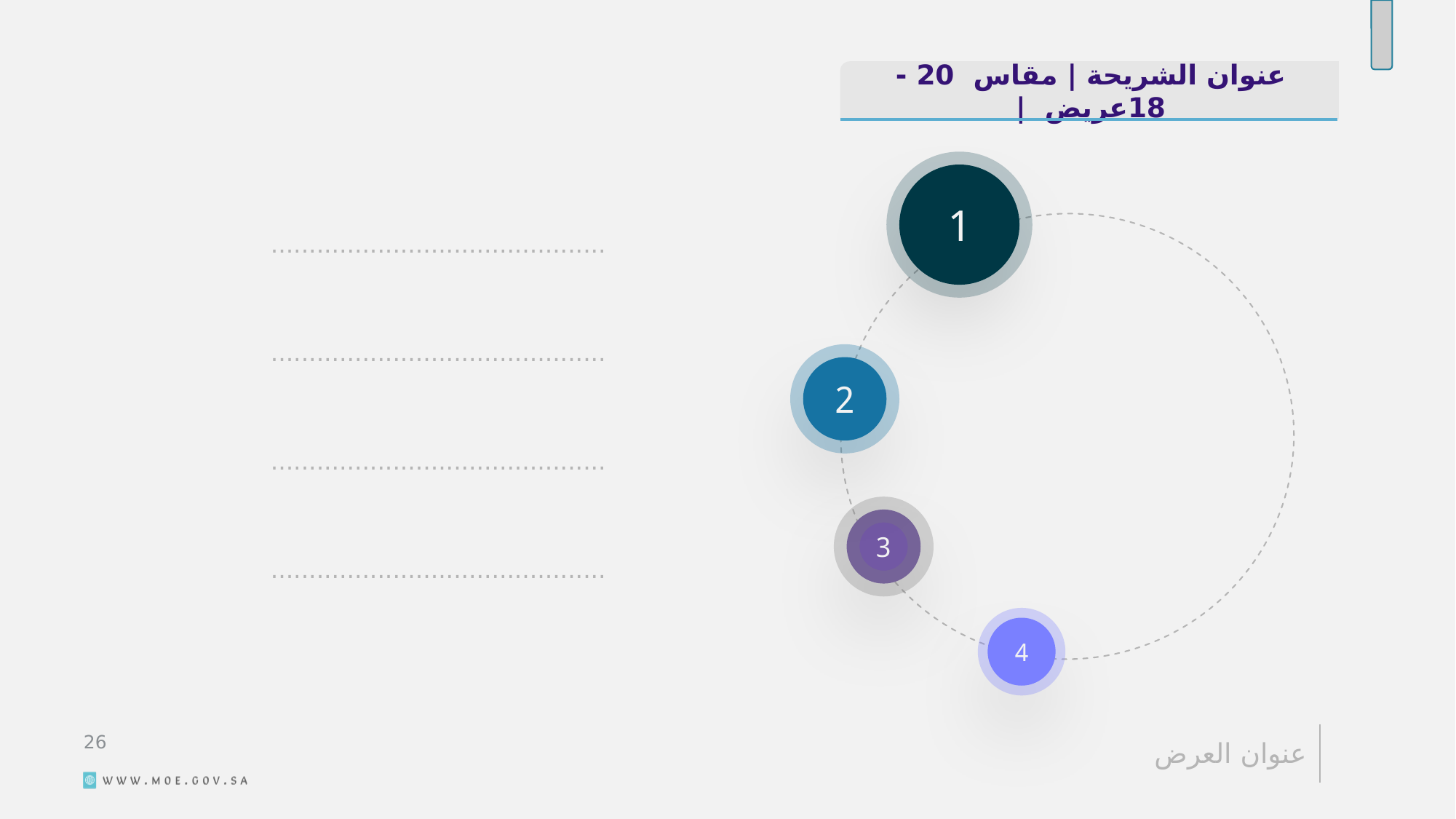

عنوان الشريحة | مقاس  20 - 18عريض  |
1
............................................

............................................
2
............................................
3
............................................
4
26
عنوان العرض